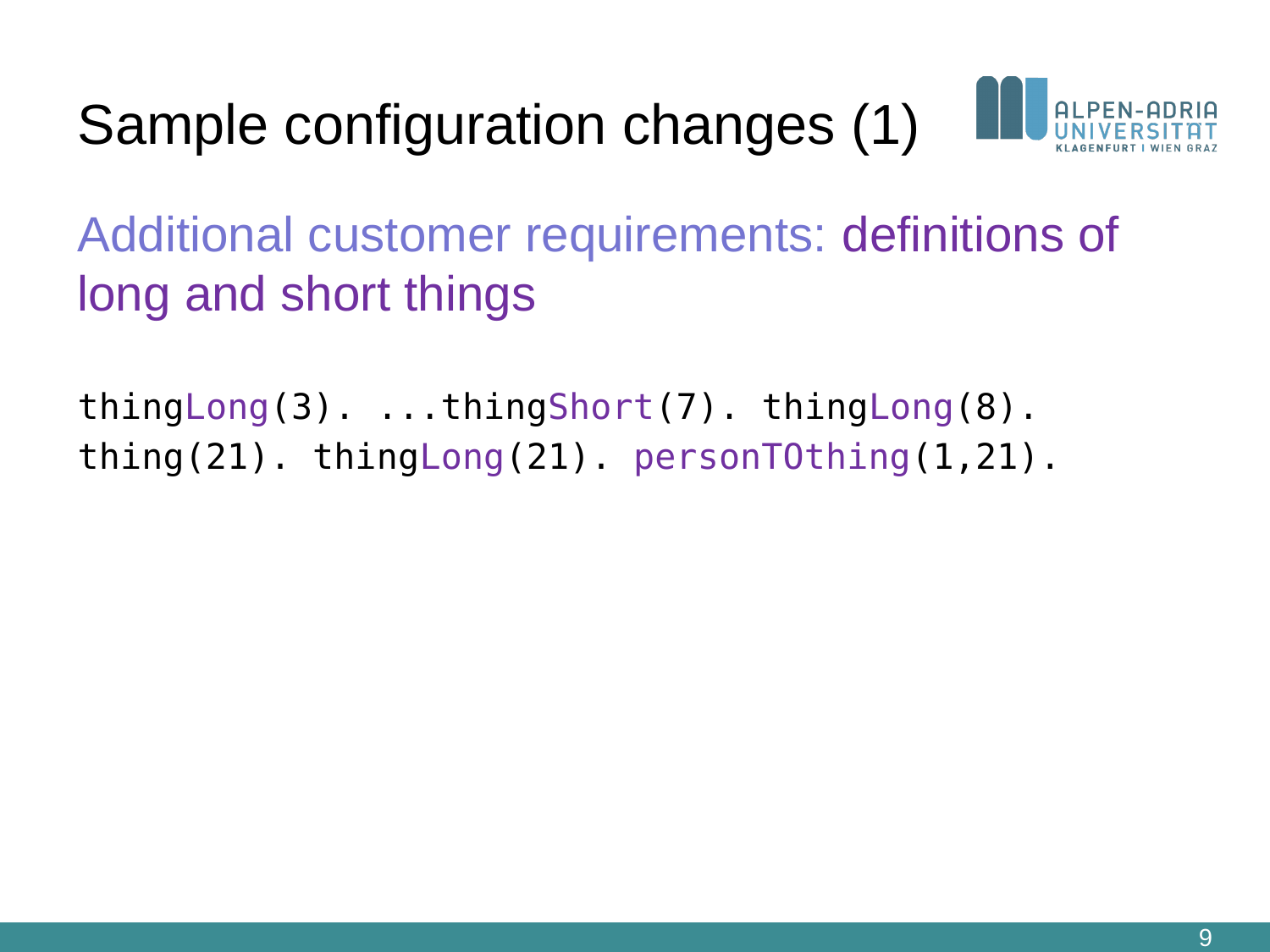

# Sample configuration changes (1)
Additional customer requirements: definitions of long and short things

thingLong(3). ...thingShort(7). thingLong(8).
thing(21). thingLong(21). personTOthing(1,21).

9